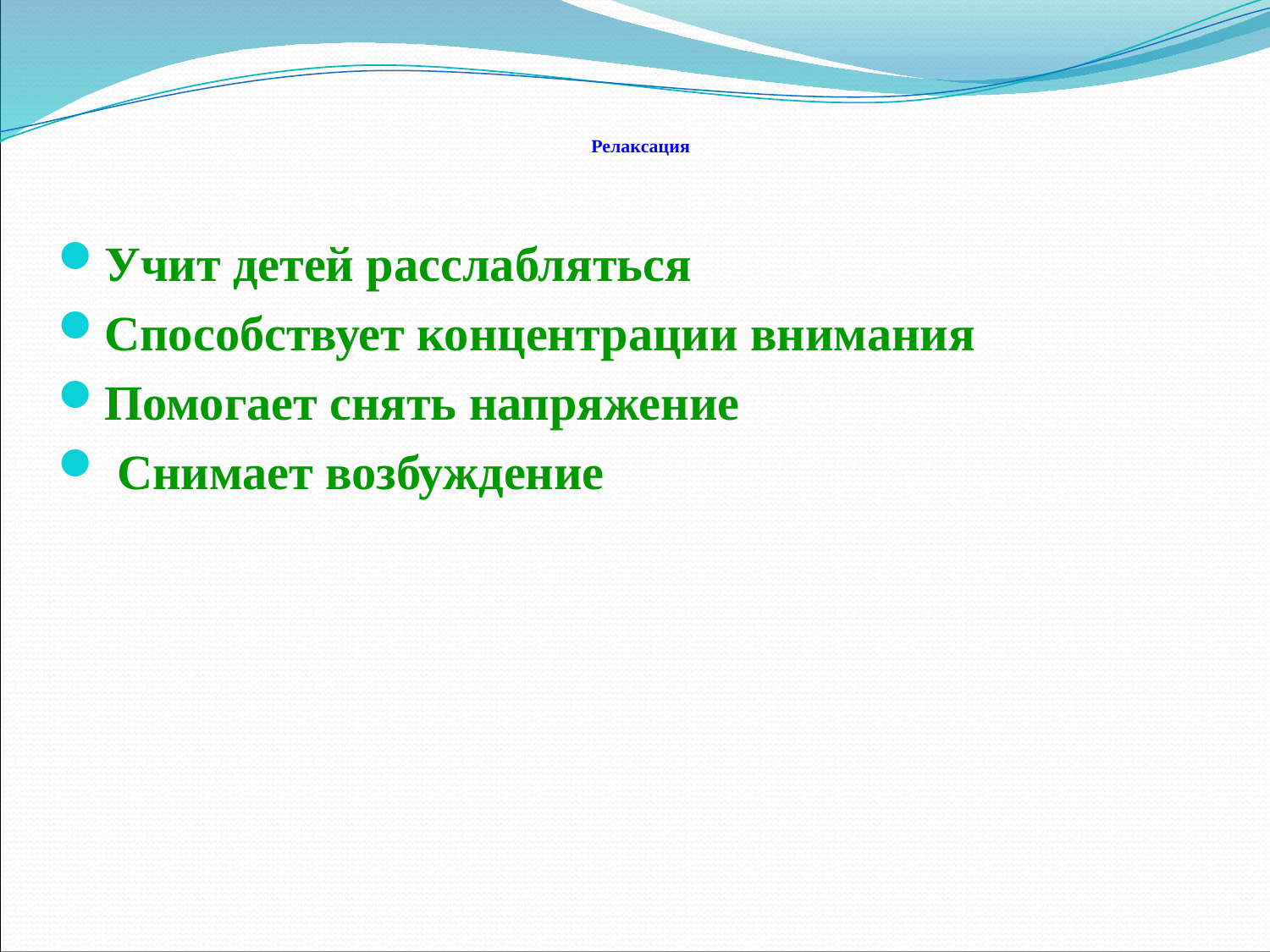

# Релаксация
Учит детей расслабляться
Способствует концентрации внимания
Помогает снять напряжение
 Снимает возбуждение